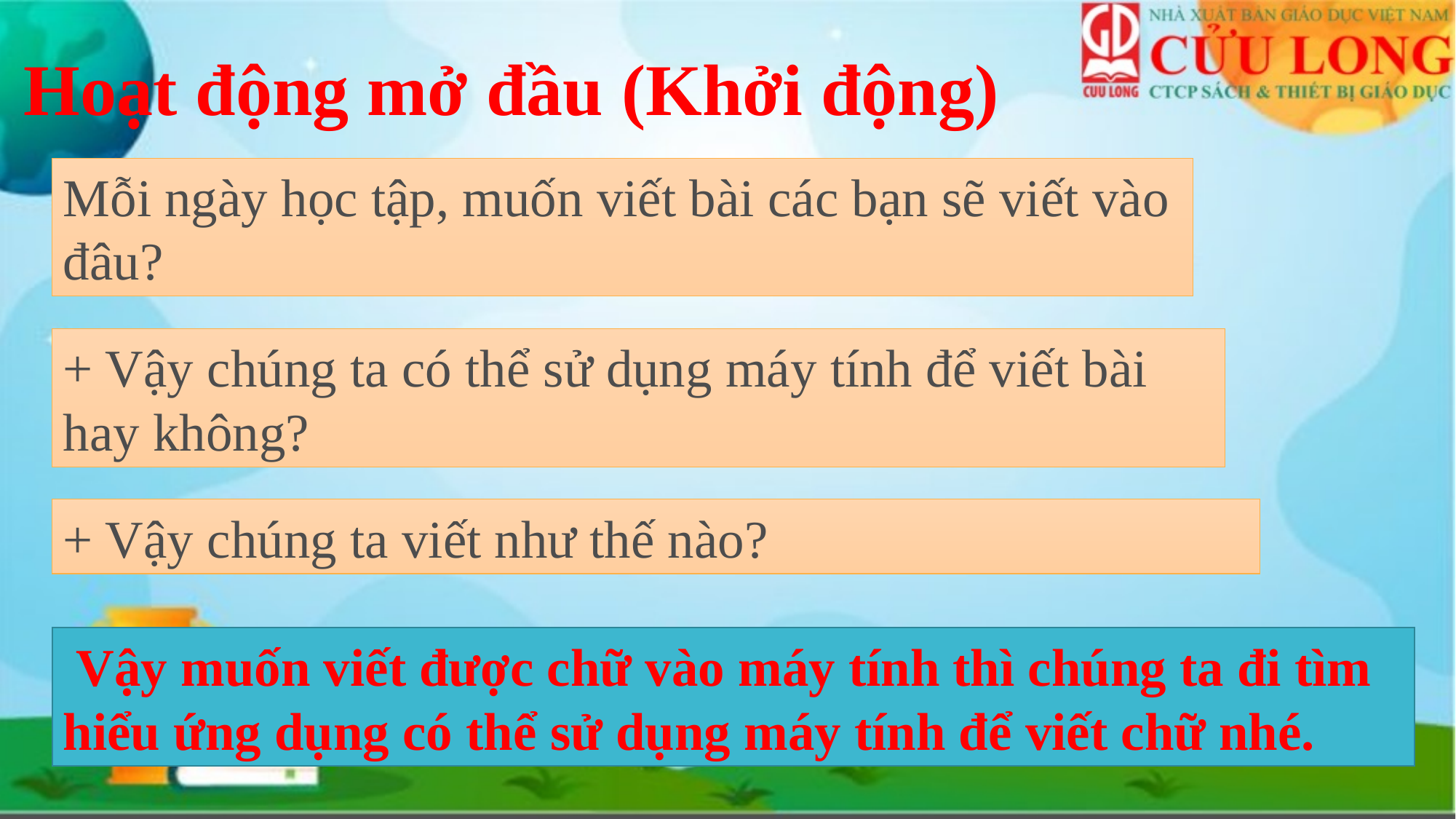

# Hoạt động mở đầu (Khởi động)
Mỗi ngày học tập, muốn viết bài các bạn sẽ viết vào đâu?
+ Vậy chúng ta có thể sử dụng máy tính để viết bài hay không?
+ Vậy chúng ta viết như thế nào?
 Vậy muốn viết được chữ vào máy tính thì chúng ta đi tìm hiểu ứng dụng có thể sử dụng máy tính để viết chữ nhé.